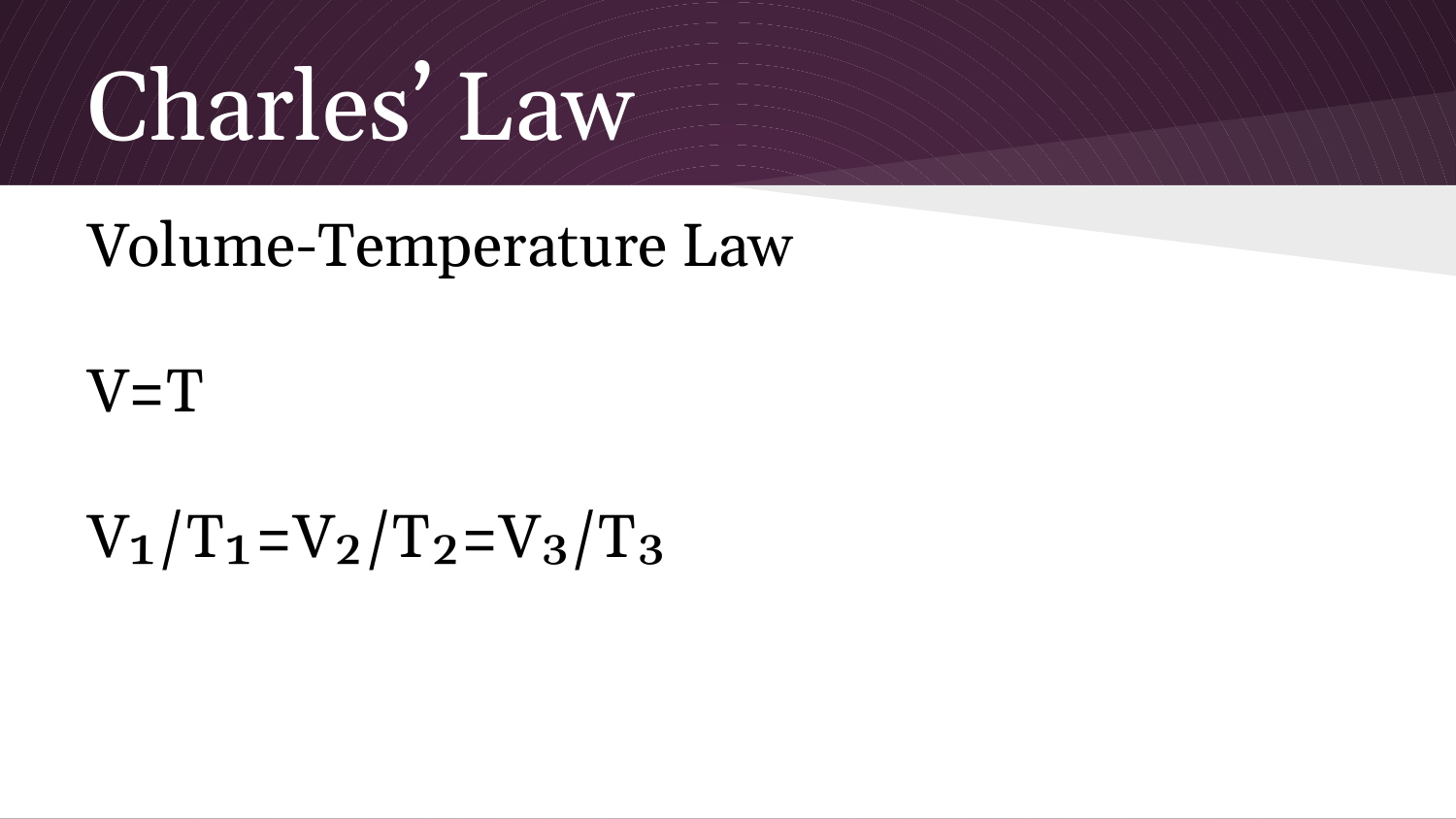

# Charles’ Law
Volume-Temperature Law

V=T

V₁/T₁=V₂/T₂=V₃/T₃